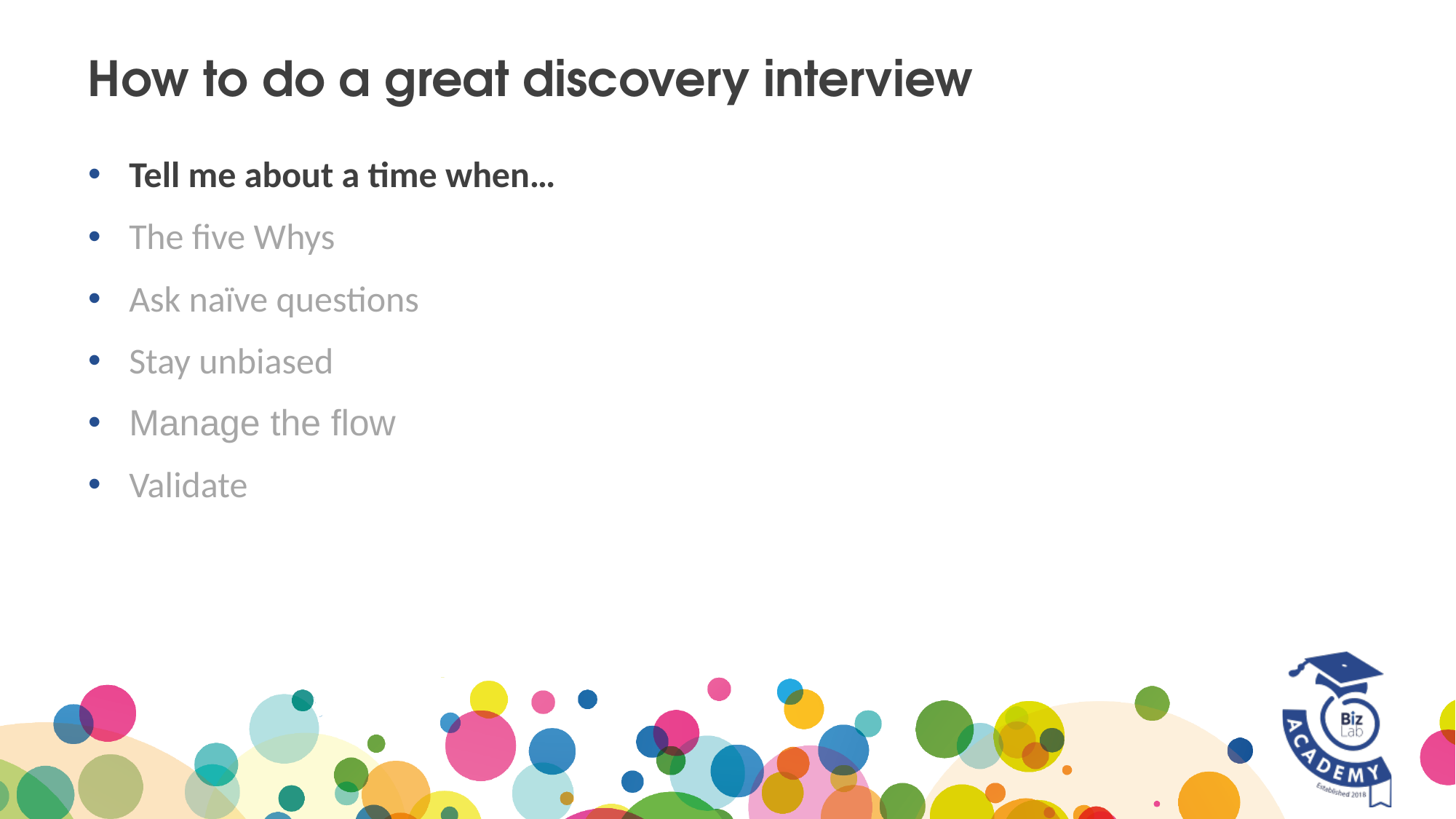

# How to do a great discovery interview
Tell me about a time when…
The five Whys
Ask naïve questions
Stay unbiased
Manage the flow
Validate